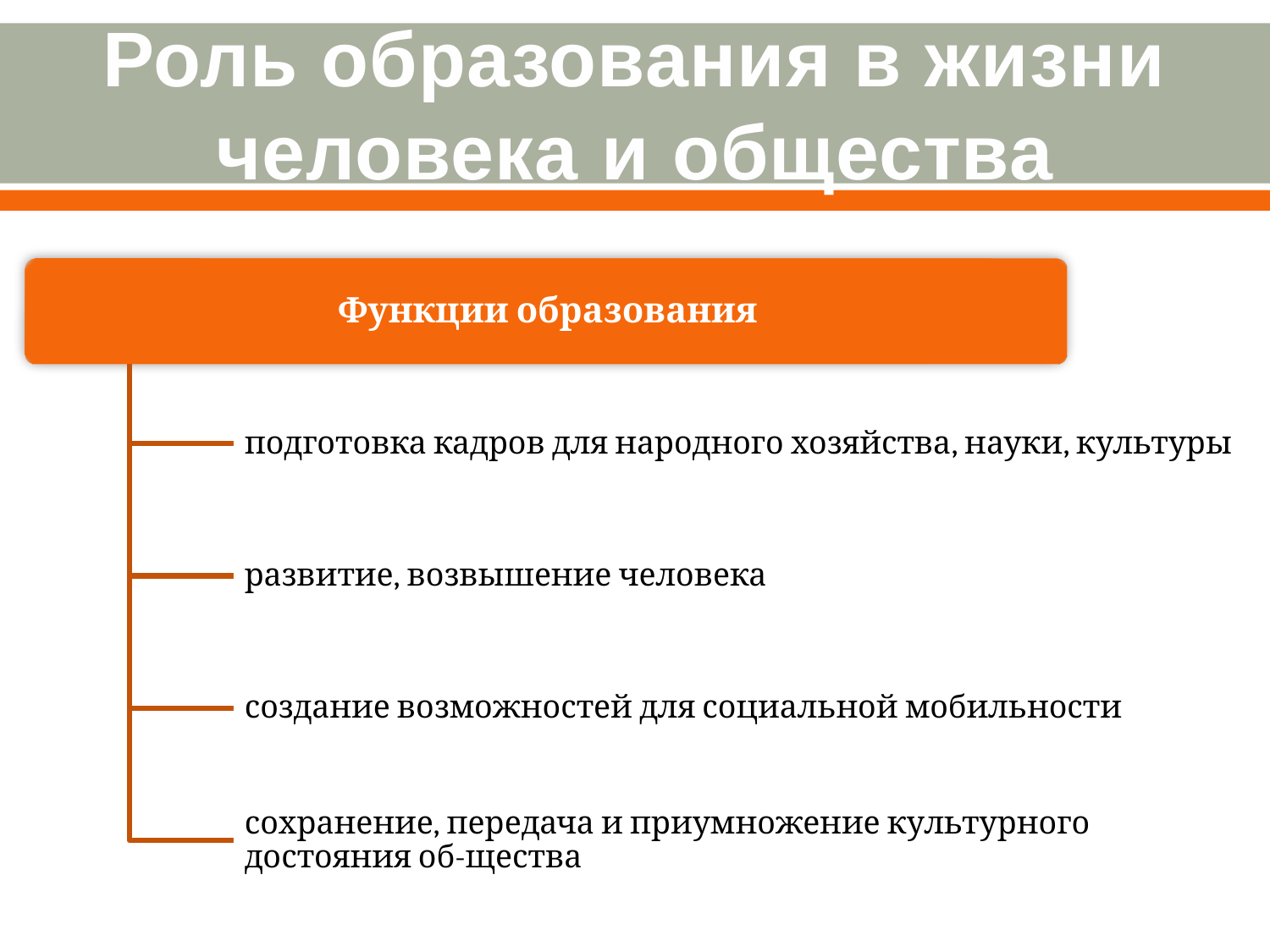

# Роль образования в жизни человека и общества
Функции образования
подготовка кадров для народного хозяйства, науки, культуры
развитие, возвышение человека
создание возможностей для социальной мобильности
сохранение, передача и приумножение культурного достояния об-щества